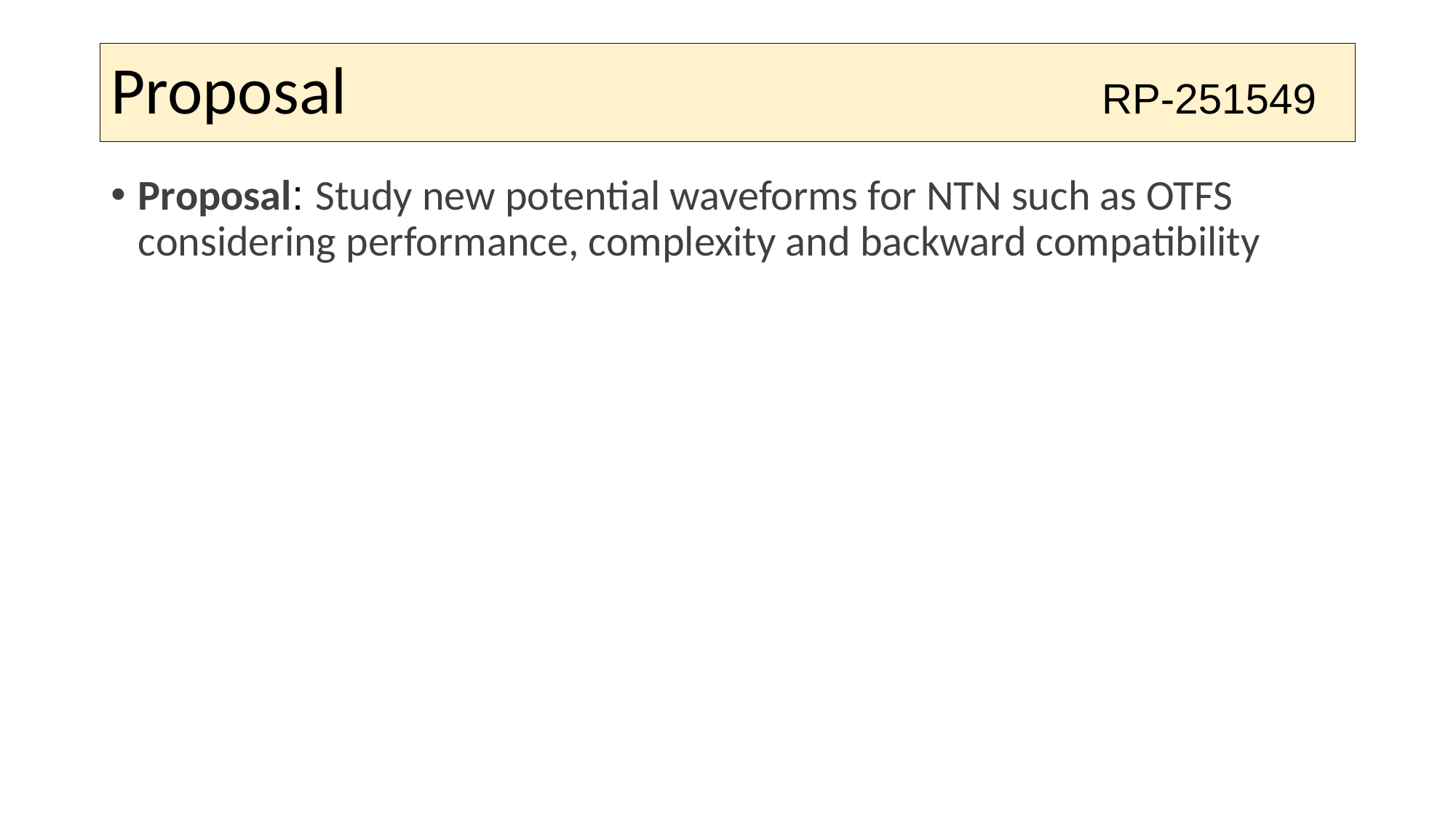

# Proposal                                                  RP-251549
Proposal: Study new potential waveforms for NTN such as OTFS considering performance, complexity and backward compatibility